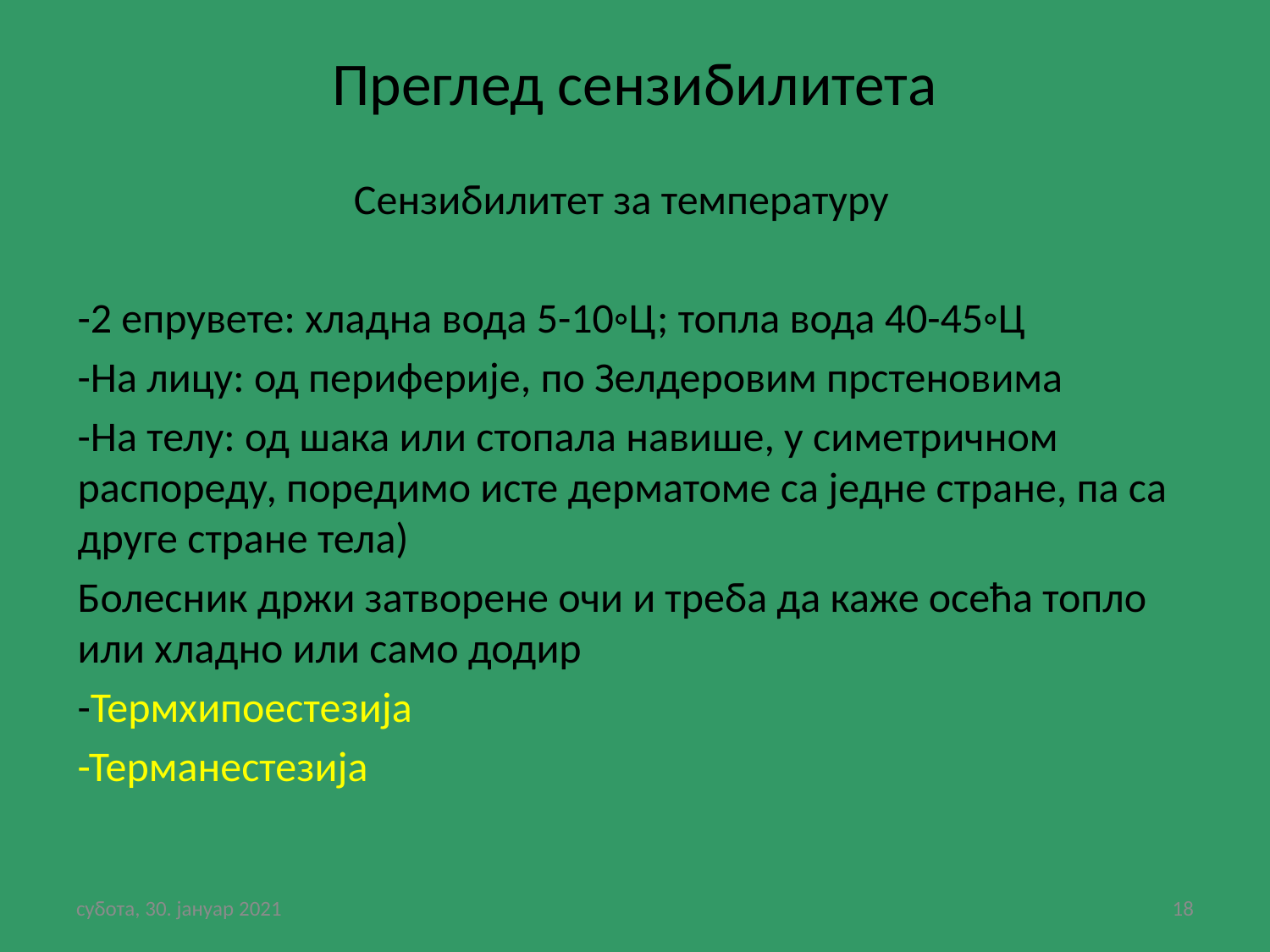

# Преглед сензибилитета
                             Сензибилитет за температуру

-2 епрувете: хладна вода 5-10◦Ц; топла вода 40-45◦Ц
-На лицу: од периферије, по Зелдеровим прстеновима
-На телу: од шака или стопала навише, у симетричном распореду, поредимо исте дерматоме са једне стране, па са друге стране тела)
Болесник држи затворене очи и треба да каже осећа топло или хладно или само додир
-Термхипоестезија
-Терманестезија
субота, 30. јануар 2021
18